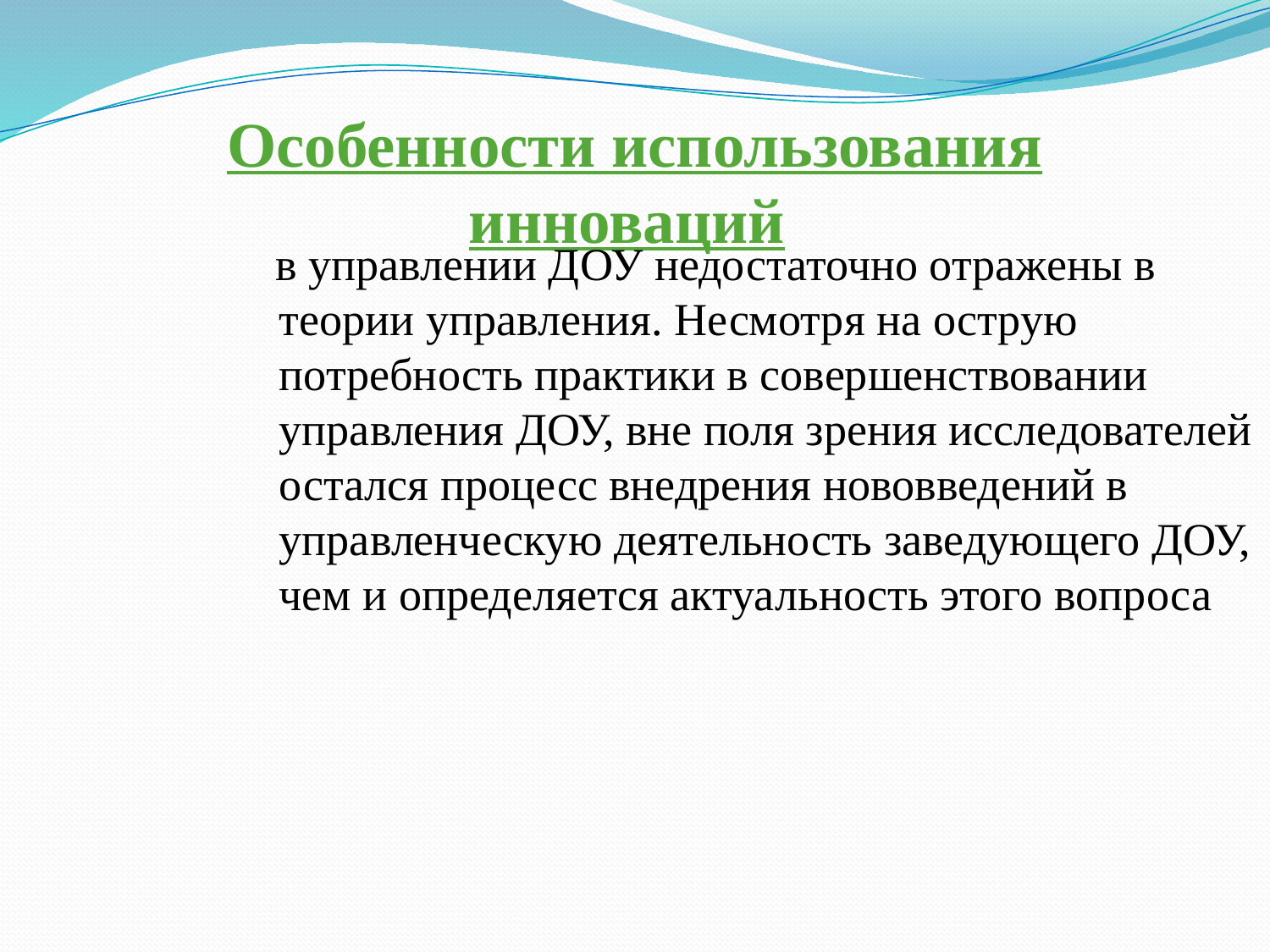

# Особенности использования инноваций
   в управлении ДОУ недостаточно отражены в теории управления. Несмотря на острую потребность практики в совершенствовании управления ДОУ, вне поля зрения исследователей остался процесс внедрения нововведений в управленческую деятельность заведующего ДОУ, чем и определяется актуальность этого вопроса